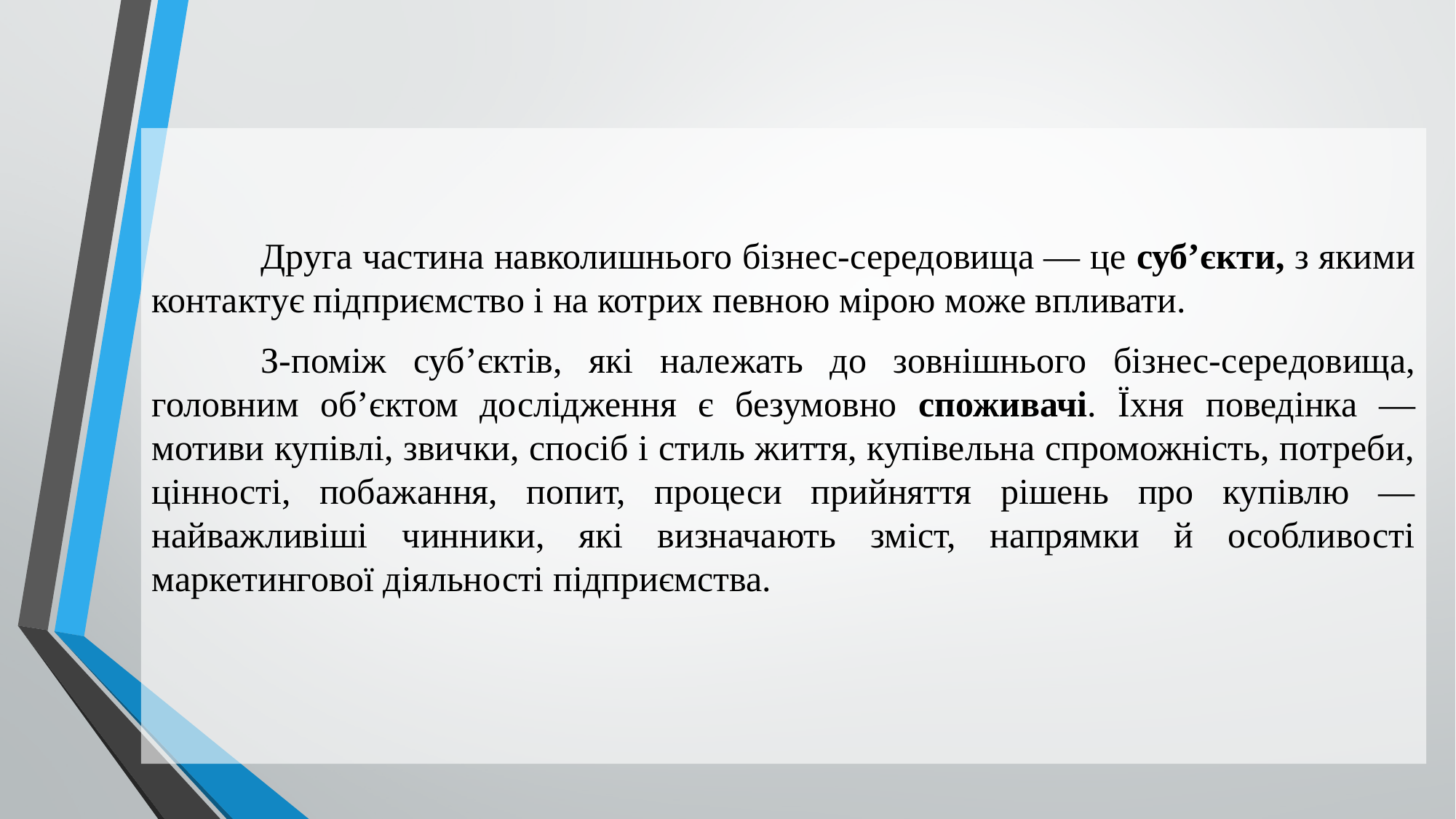

Друга частина навколишнього бізнес-середовища — це су­б’єкти, з якими контактує підприємство і на котрих певною мірою може впливати.
	З-поміж суб’єктів, які належать до зовнішнього бізнес-сере­довища, головним об’єктом дослідження є безумовно споживачі. Їхня поведінка — мотиви купівлі, звички, спосіб і стиль життя, купівельна спроможність, потреби, цінності, побажання, попит, процеси прийняття рішень про купівлю — найважливіші чинники, які визначають зміст, напрямки й особливості маркетингової діяльності підприємства.